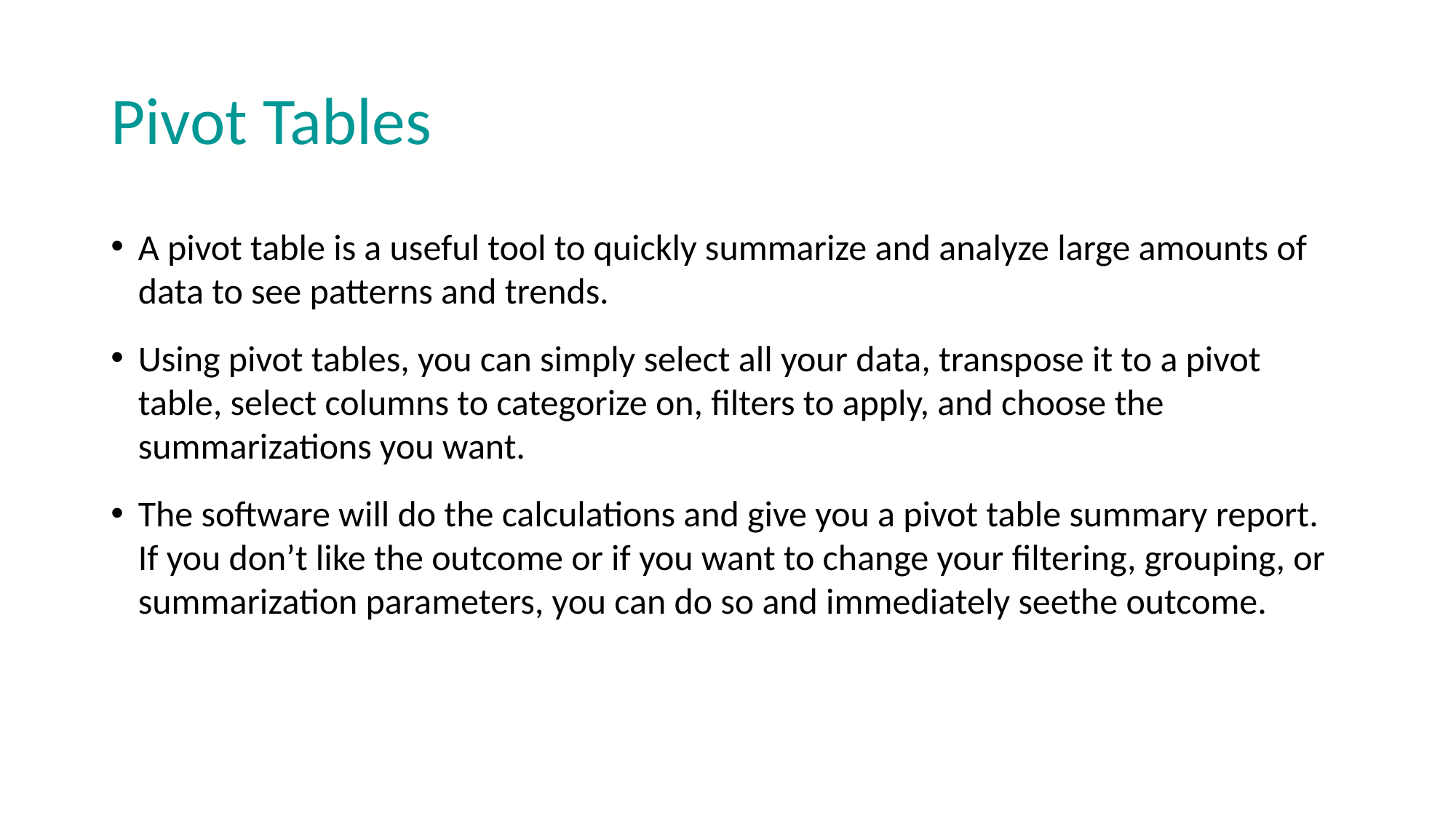

# Pivot Tables
A pivot table is a useful tool to quickly summarize and analyze large amounts of data to see patterns and trends.
Using pivot tables, you can simply select all your data, transpose it to a pivot table, select columns to categorize on, filters to apply, and choose the summarizations you want.
The software will do the calculations and give you a pivot table summary report. If you don’t like the outcome or if you want to change your filtering, grouping, or summarization parameters, you can do so and immediately seethe outcome.